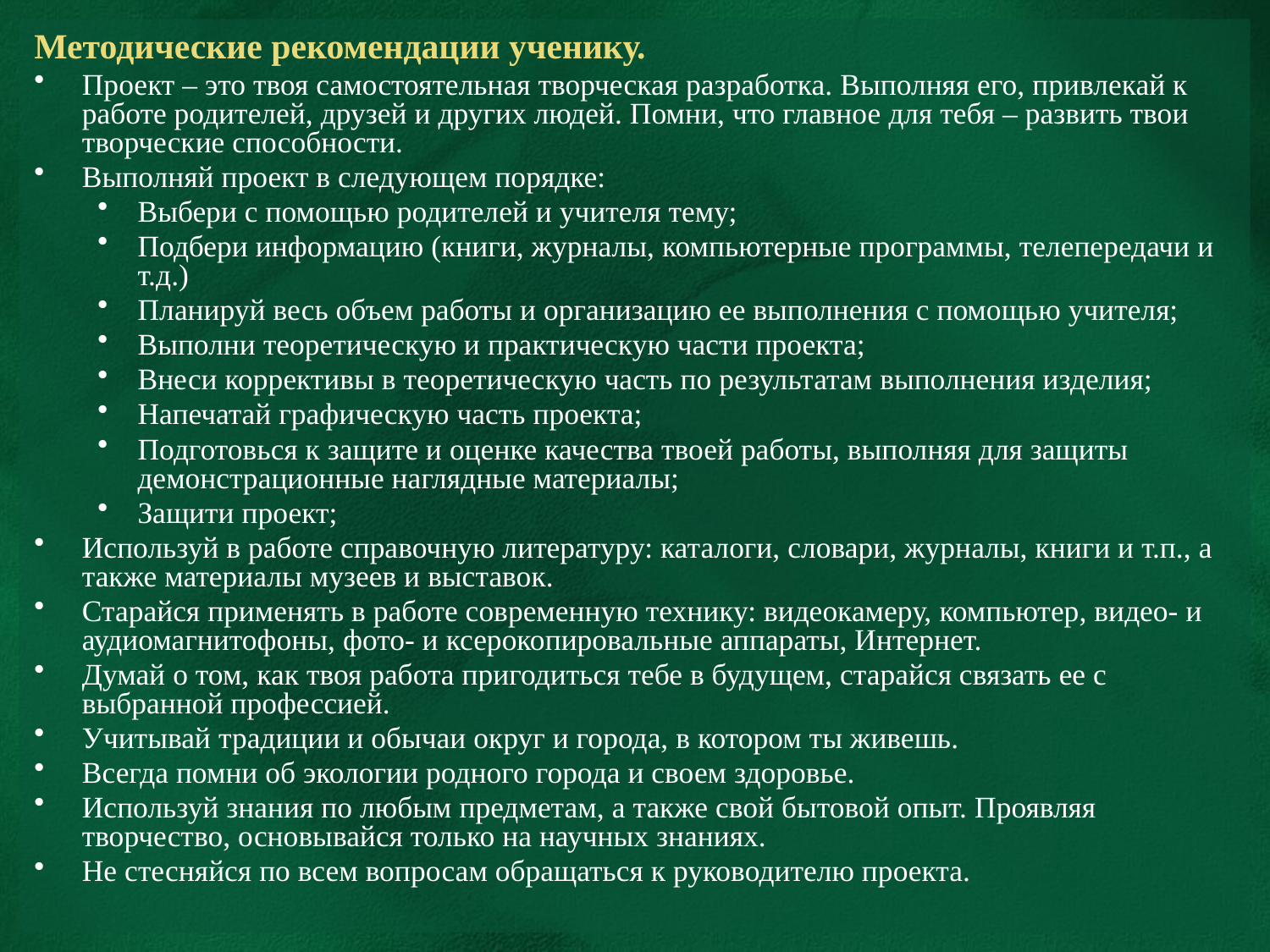

Методические рекомендации ученику.
Проект – это твоя самостоятельная творческая разработка. Выполняя его, привлекай к работе родителей, друзей и других людей. Помни, что главное для тебя – развить твои творческие способности.
Выполняй проект в следующем порядке:
Выбери с помощью родителей и учителя тему;
Подбери информацию (книги, журналы, компьютерные программы, телепередачи и т.д.)
Планируй весь объем работы и организацию ее выполнения с помощью учителя;
Выполни теоретическую и практическую части проекта;
Внеси коррективы в теоретическую часть по результатам выполнения изделия;
Напечатай графическую часть проекта;
Подготовься к защите и оценке качества твоей работы, выполняя для защиты демонстрационные наглядные материалы;
Защити проект;
Используй в работе справочную литературу: каталоги, словари, журналы, книги и т.п., а также материалы музеев и выставок.
Старайся применять в работе современную технику: видеокамеру, компьютер, видео- и аудиомагнитофоны, фото- и ксерокопировальные аппараты, Интернет.
Думай о том, как твоя работа пригодиться тебе в будущем, старайся связать ее с выбранной профессией.
Учитывай традиции и обычаи округ и города, в котором ты живешь.
Всегда помни об экологии родного города и своем здоровье.
Используй знания по любым предметам, а также свой бытовой опыт. Проявляя творчество, основывайся только на научных знаниях.
Не стесняйся по всем вопросам обращаться к руководителю проекта.